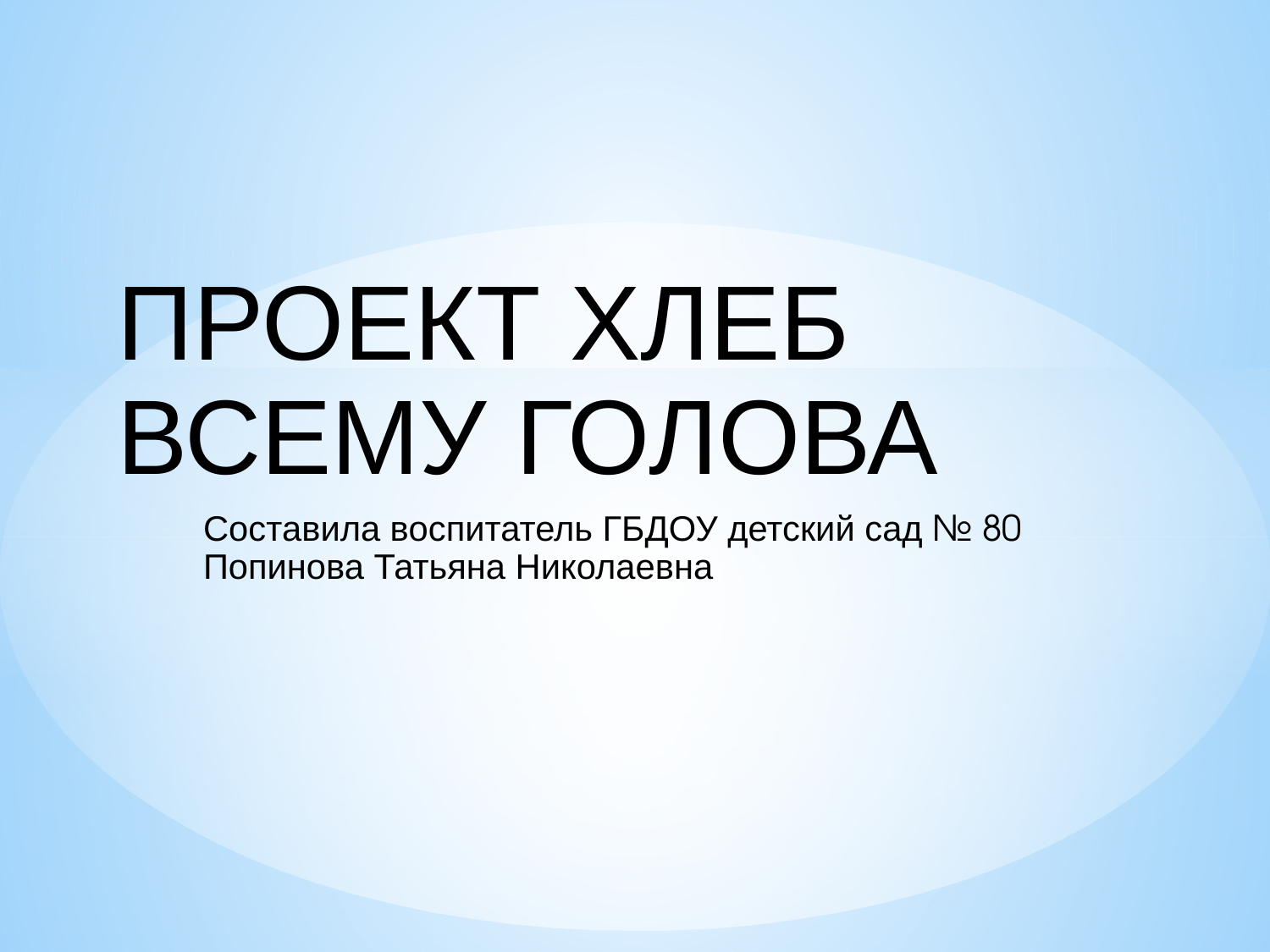

#
Проект Хлеб всему голова
Составила воспитатель ГБДОУ детский сад № 80 Попинова Татьяна Николаевна